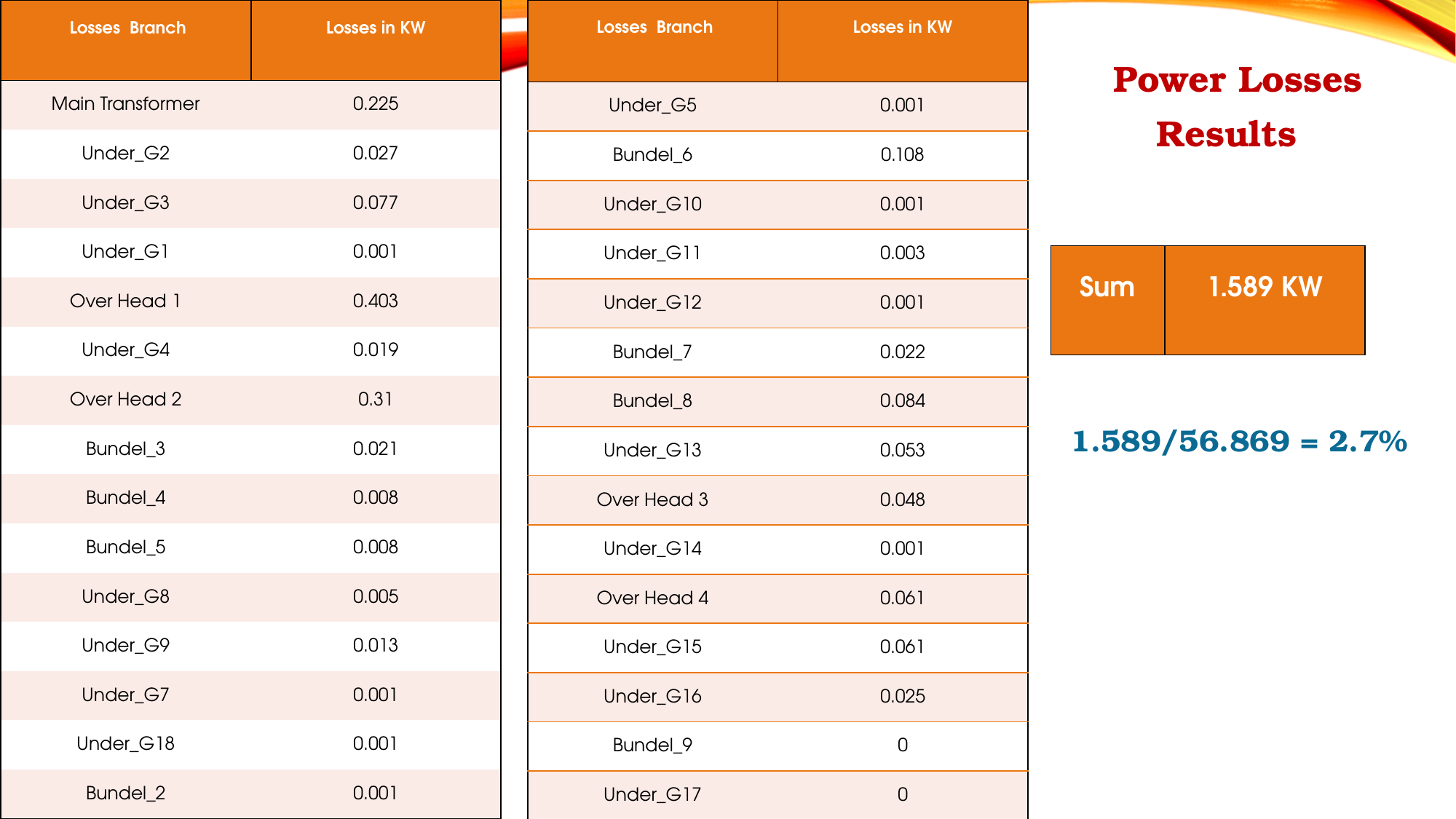

| Losses Branch | Losses in KW |
| --- | --- |
| Under\_G5 | 0.001 |
| Bundel\_6 | 0.108 |
| Under\_G10 | 0.001 |
| Under\_G11 | 0.003 |
| Under\_G12 | 0.001 |
| Bundel\_7 | 0.022 |
| Bundel\_8 | 0.084 |
| Under\_G13 | 0.053 |
| Over Head 3 | 0.048 |
| Under\_G14 | 0.001 |
| Over Head 4 | 0.061 |
| Under\_G15 | 0.061 |
| Under\_G16 | 0.025 |
| Bundel\_9 | 0 |
| Under\_G17 | 0 |
| Losses Branch | Losses in KW |
| --- | --- |
| Main Transformer | 0.225 |
| Under\_G2 | 0.027 |
| Under\_G3 | 0.077 |
| Under\_G1 | 0.001 |
| Over Head 1 | 0.403 |
| Under\_G4 | 0.019 |
| Over Head 2 | 0.31 |
| Bundel\_3 | 0.021 |
| Bundel\_4 | 0.008 |
| Bundel\_5 | 0.008 |
| Under\_G8 | 0.005 |
| Under\_G9 | 0.013 |
| Under\_G7 | 0.001 |
| Under\_G18 | 0.001 |
| Bundel\_2 | 0.001 |

 Power Losses
 Results

| Sum | 1.589 KW |
| --- | --- |

 1.589/56.869 = 2.7%